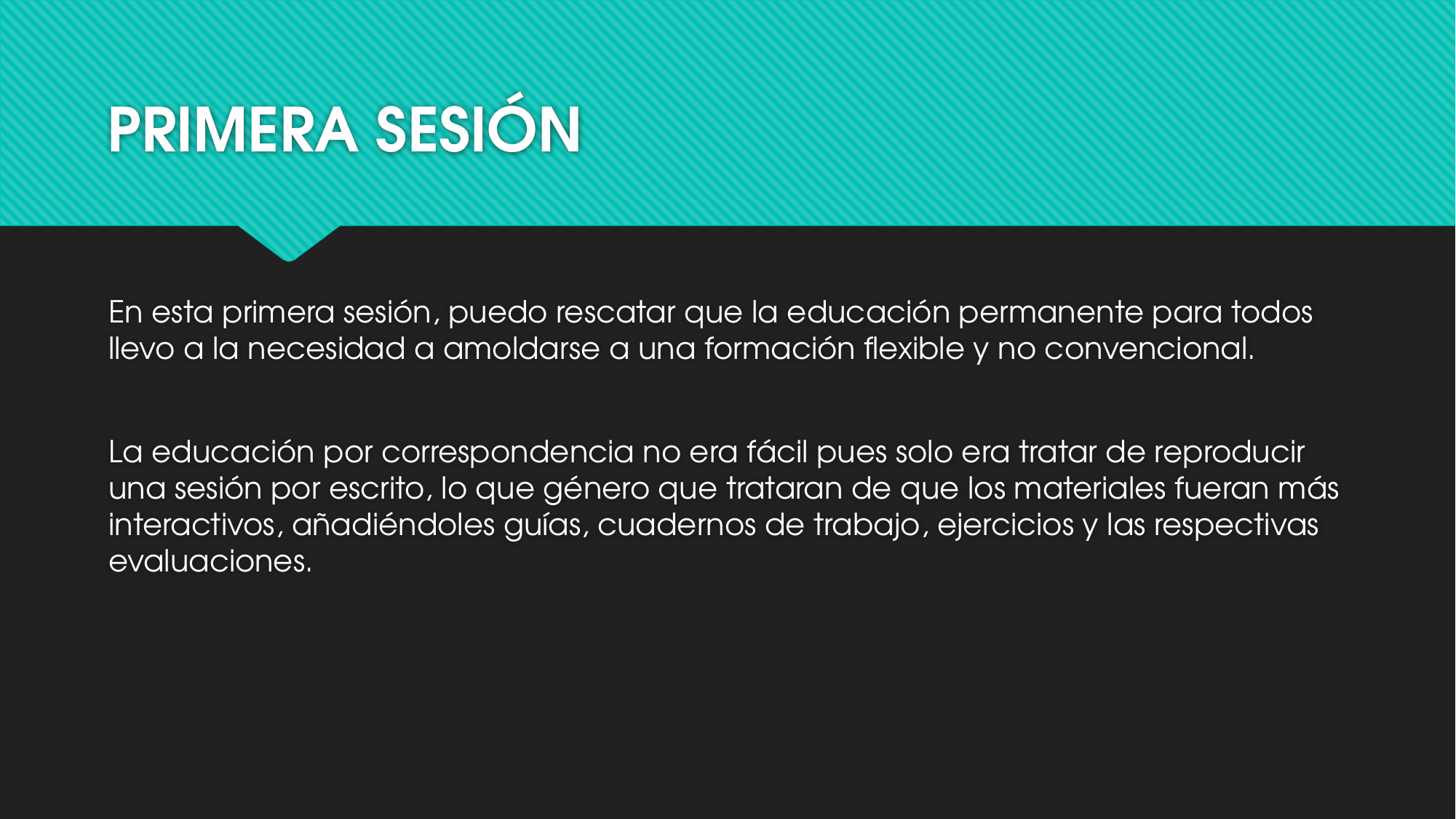

# PRIMERA SESIÓN
En esta primera sesión, puedo rescatar que la educación permanente para todos llevo a la necesidad a amoldarse a una formación flexible y no convencional.

La educación por correspondencia no era fácil pues solo era tratar de reproducir una sesión por escrito, lo que género que trataran de que los materiales fueran más interactivos, añadiéndoles guías, cuadernos de trabajo, ejercicios y las respectivas evaluaciones.